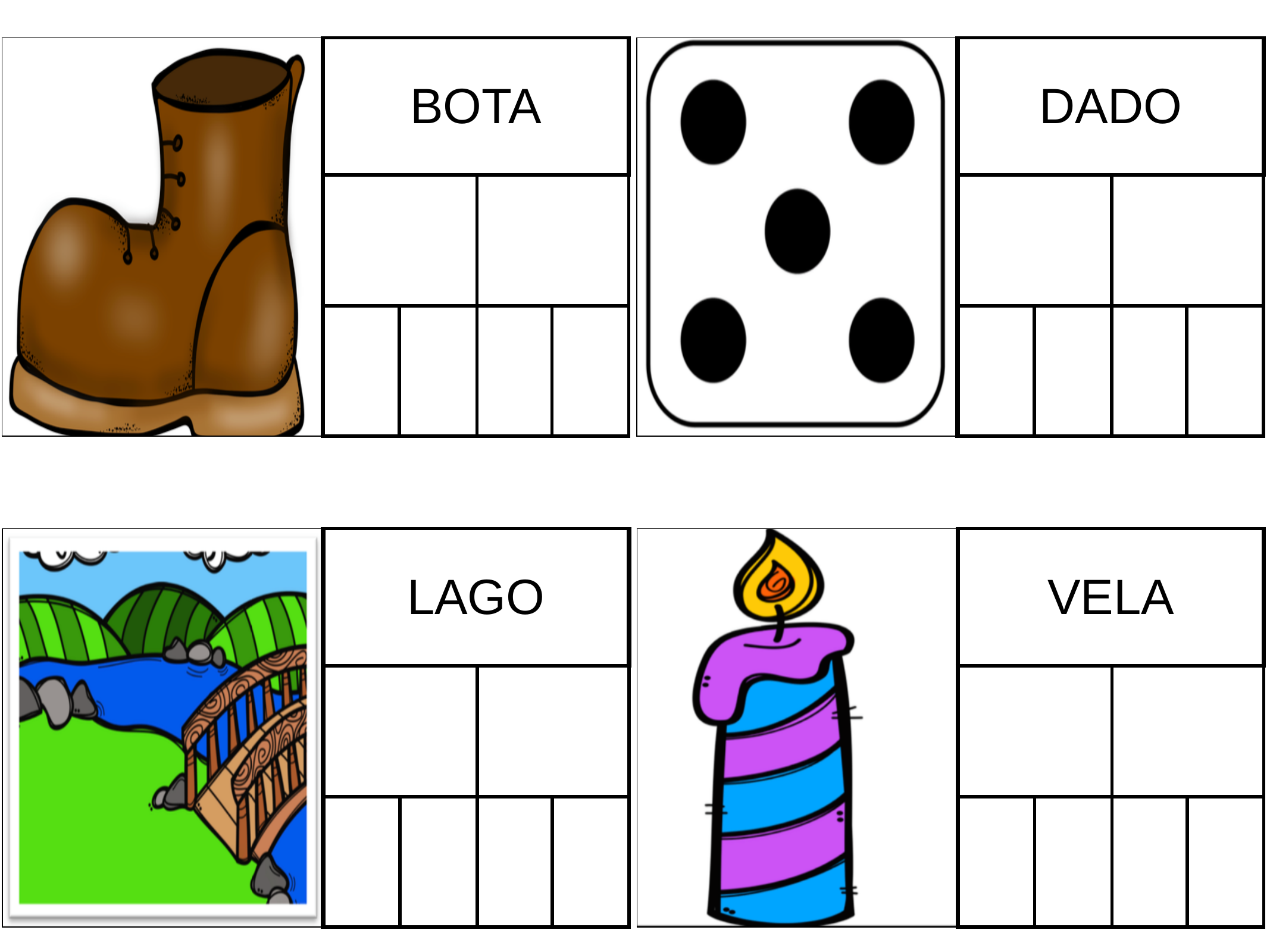

|  | BOTA |  |  |  |
| --- | --- | --- | --- | --- |
|  |  |  |  |  |
|  |  |  |  |  |
|  | DADO |  |  |  |
| --- | --- | --- | --- | --- |
|  |  |  |  |  |
|  |  |  |  |  |
|  | LAGO |  |  |  |
| --- | --- | --- | --- | --- |
|  |  |  |  |  |
|  |  |  |  |  |
|  | VELA |  |  |  |
| --- | --- | --- | --- | --- |
|  |  |  |  |  |
|  |  |  |  |  |